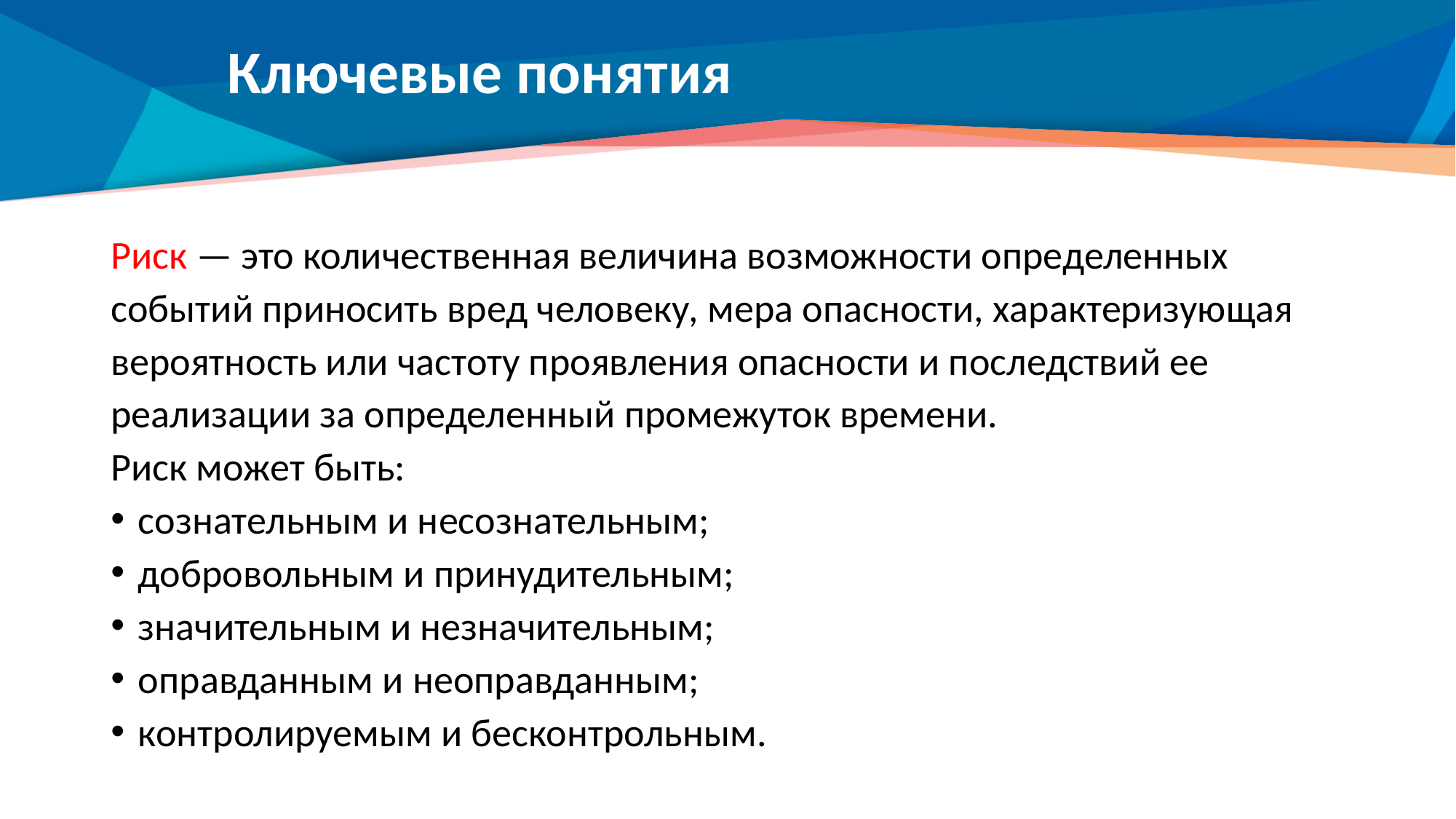

# Ключевые понятия
Риск — это количественная величина возможности определенных событий приносить вред человеку, мера опасности, характеризующая вероятность или частоту проявления опасности и последствий ее реализации за определенный промежуток времени.
Риск может быть:
сознательным и несознательным;
добровольным и принудительным;
значительным и незначительным;
оправданным и неоправданным;
контролируемым и бесконтрольным.